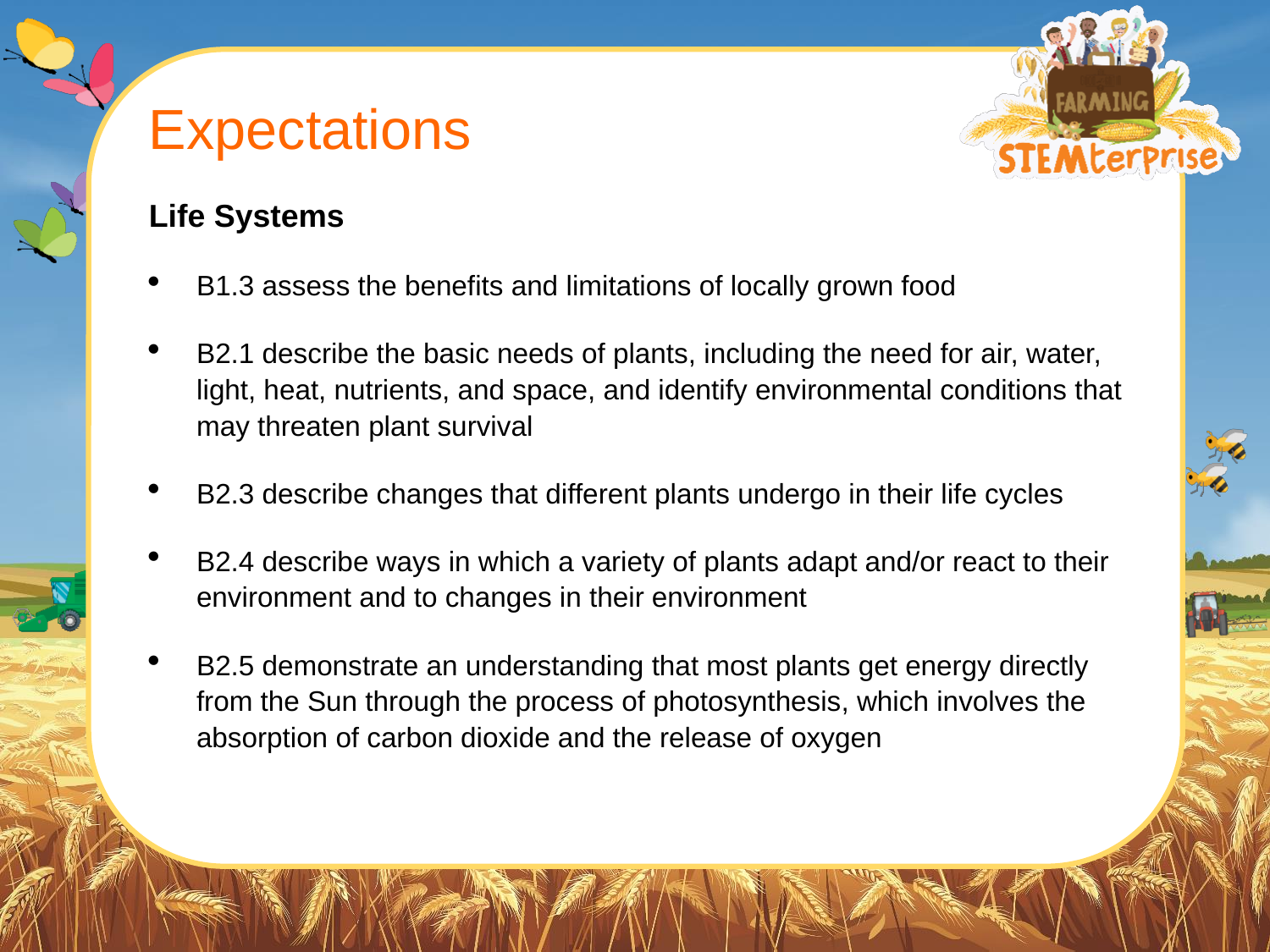

# Expectations
Life Systems
B1.3 assess the benefits and limitations of locally grown food
B2.1 describe the basic needs of plants, including the need for air, water, light, heat, nutrients, and space, and identify environmental conditions that may threaten plant survival
B2.3 describe changes that different plants undergo in their life cycles
B2.4 describe ways in which a variety of plants adapt and/or react to their environment and to changes in their environment
B2.5 demonstrate an understanding that most plants get energy directly from the Sun through the process of photosynthesis, which involves the absorption of carbon dioxide and the release of oxygen